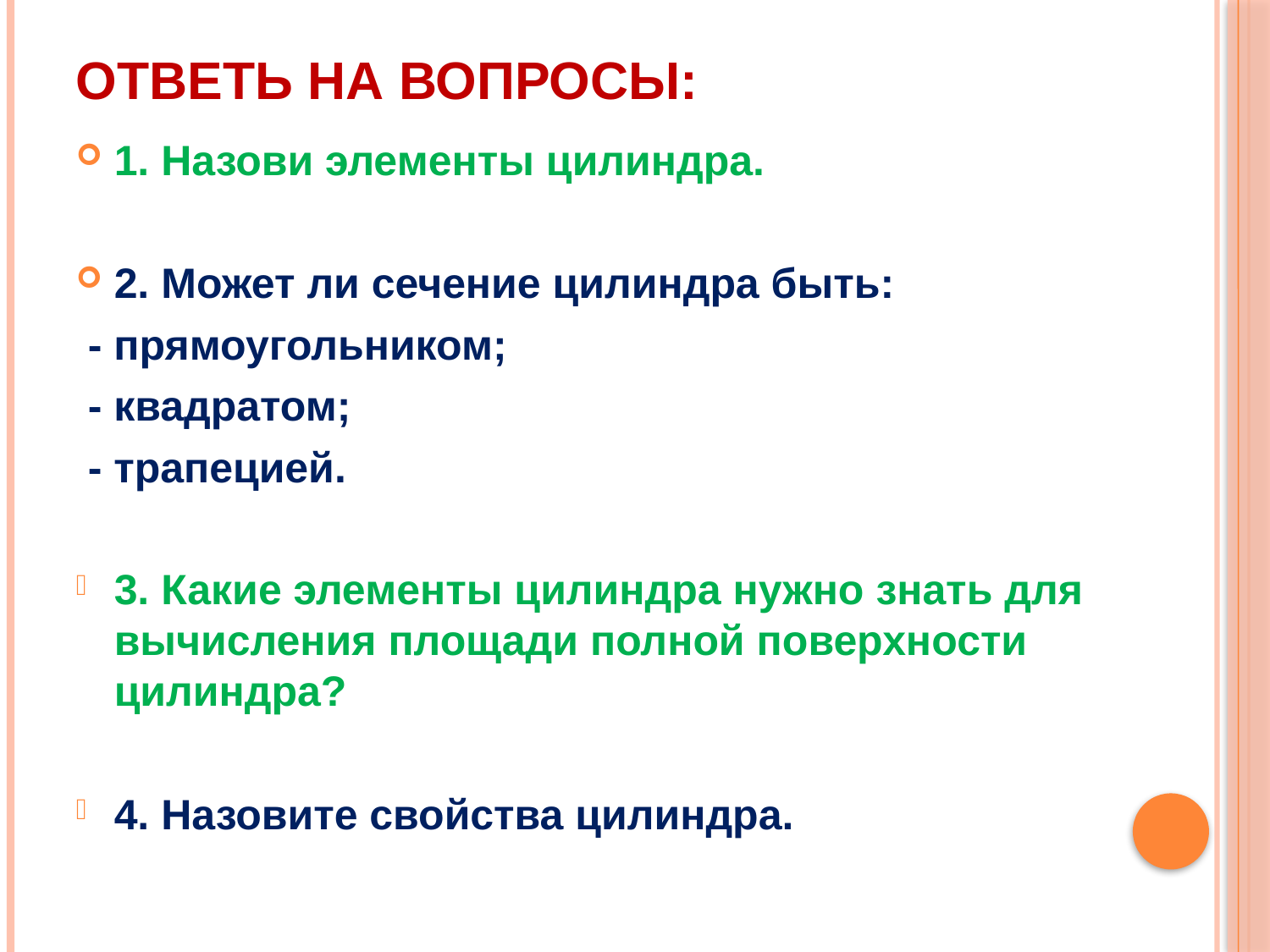

# Ответь на вопросы:
1. Назови элементы цилиндра.

2. Может ли сечение цилиндра быть:
 - прямоугольником;
 - квадратом;
 - трапецией.

3. Какие элементы цилиндра нужно знать для вычисления площади полной поверхности цилиндра?

4. Назовите свойства цилиндра.